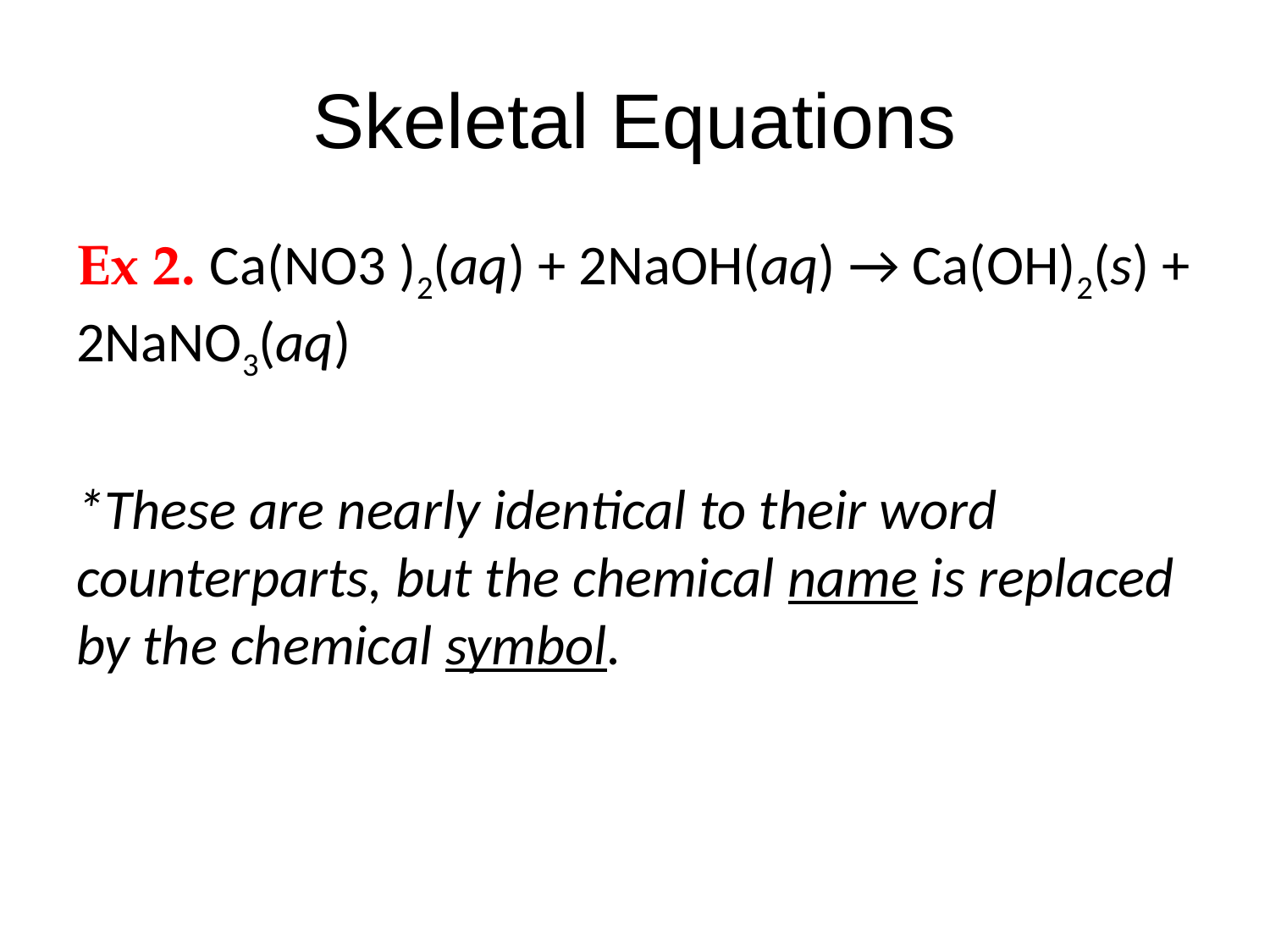

# Skeletal Equations
Ex 2. Ca(NO3 )2(aq) + 2NaOH(aq) → Ca(OH)2(s) + 2NaNO3(aq)

*These are nearly identical to their word counterparts, but the chemical name is replaced by the chemical symbol.